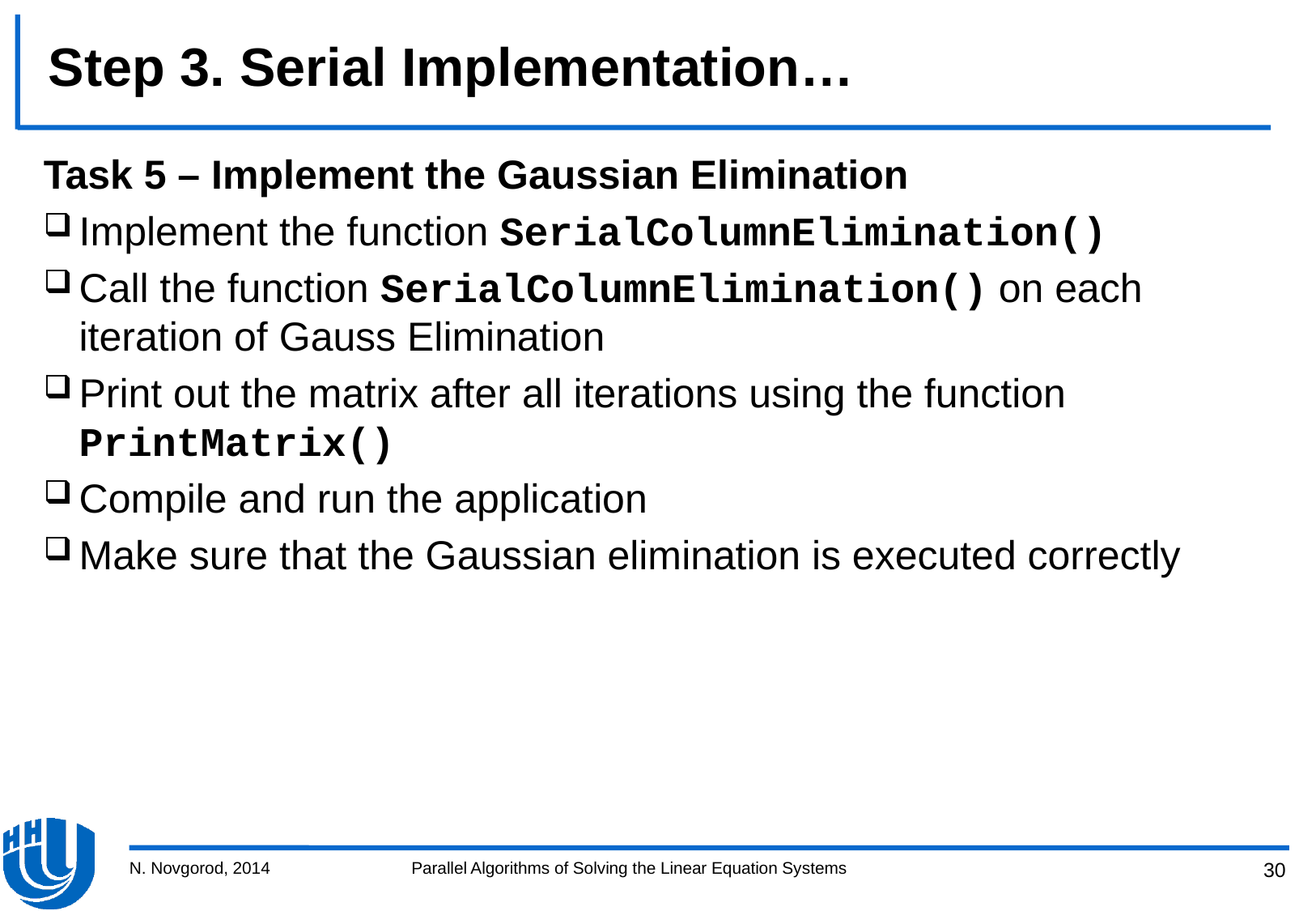

# Step 3. Serial Implementation…
Task 5 – Implement the Gaussian Elimination
Implement the function SerialColumnElimination()
Call the function SerialColumnElimination() on each iteration of Gauss Elimination
Print out the matrix after all iterations using the function PrintMatrix()
Compile and run the application
Make sure that the Gaussian elimination is executed correctly
N. Novgorod, 2014
Parallel Algorithms of Solving the Linear Equation Systems
30